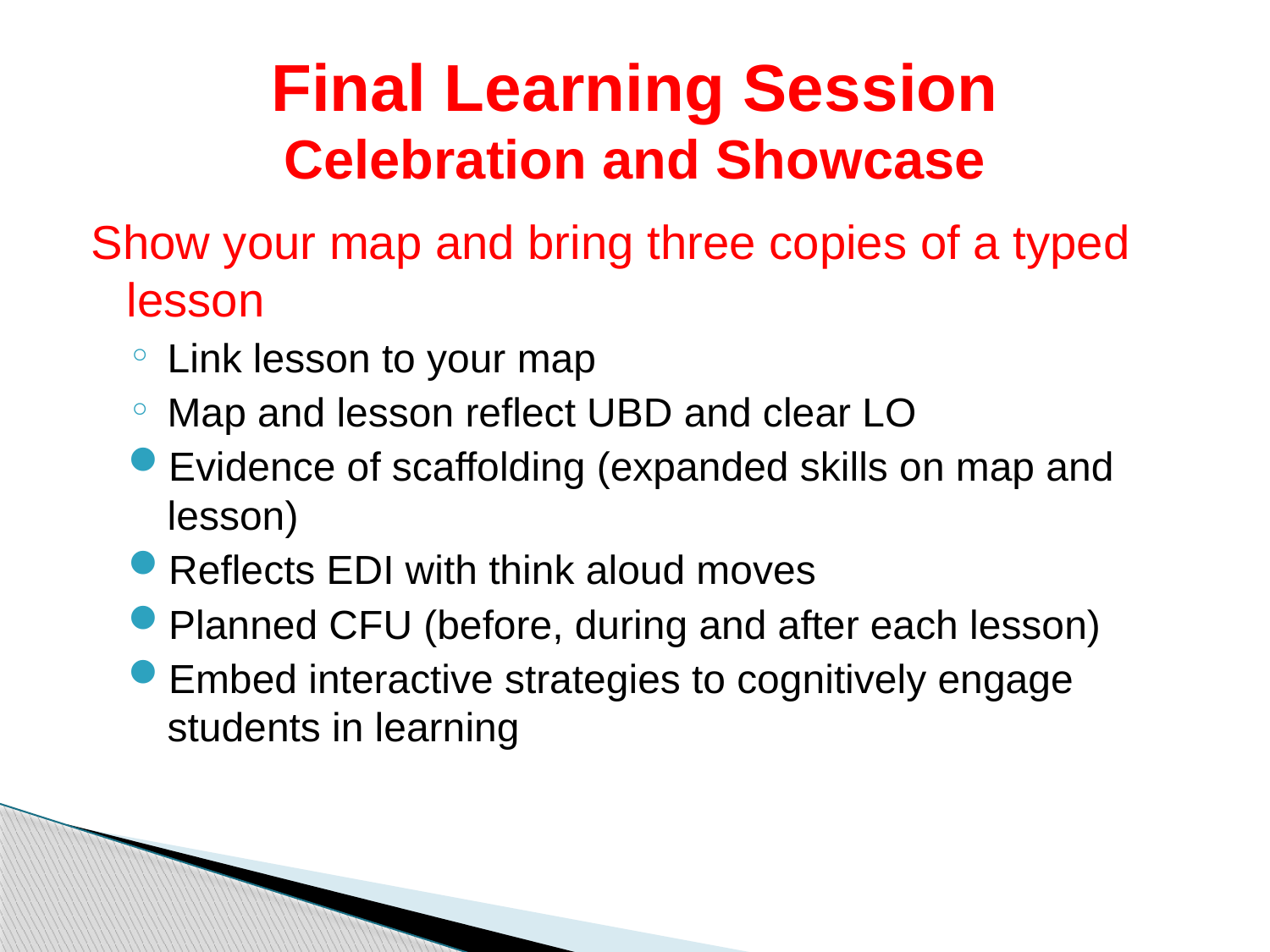

# Final Learning Session Celebration and Showcase
Show your map and bring three copies of a typed lesson
Link lesson to your map
Map and lesson reflect UBD and clear LO
Evidence of scaffolding (expanded skills on map and lesson)
Reflects EDI with think aloud moves
Planned CFU (before, during and after each lesson)
Embed interactive strategies to cognitively engage students in learning